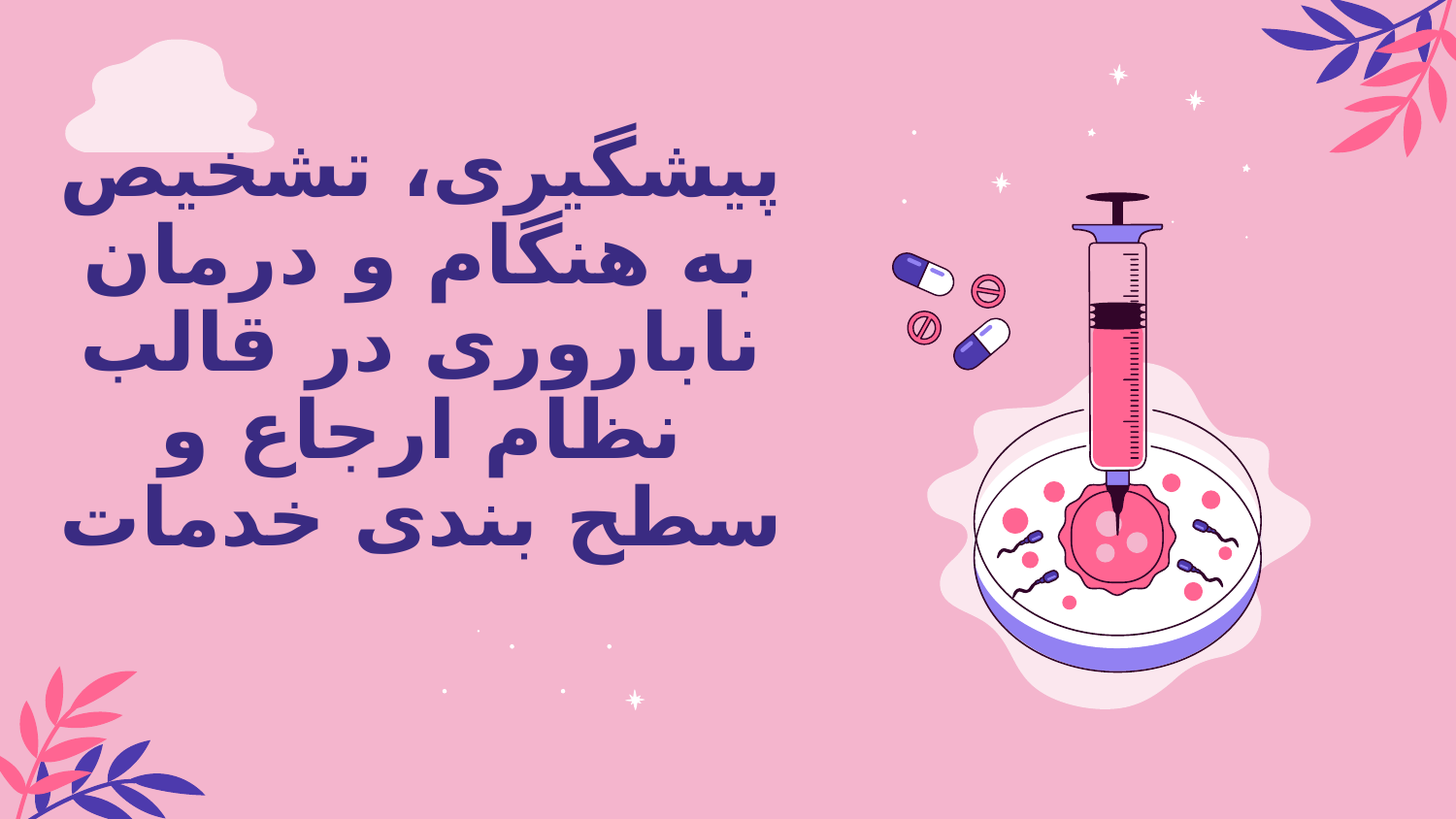

# پیشگیری، تشخیص به هنگام و درمان ناباروری در قالب نظام ارجاع و سطح بندی خدمات